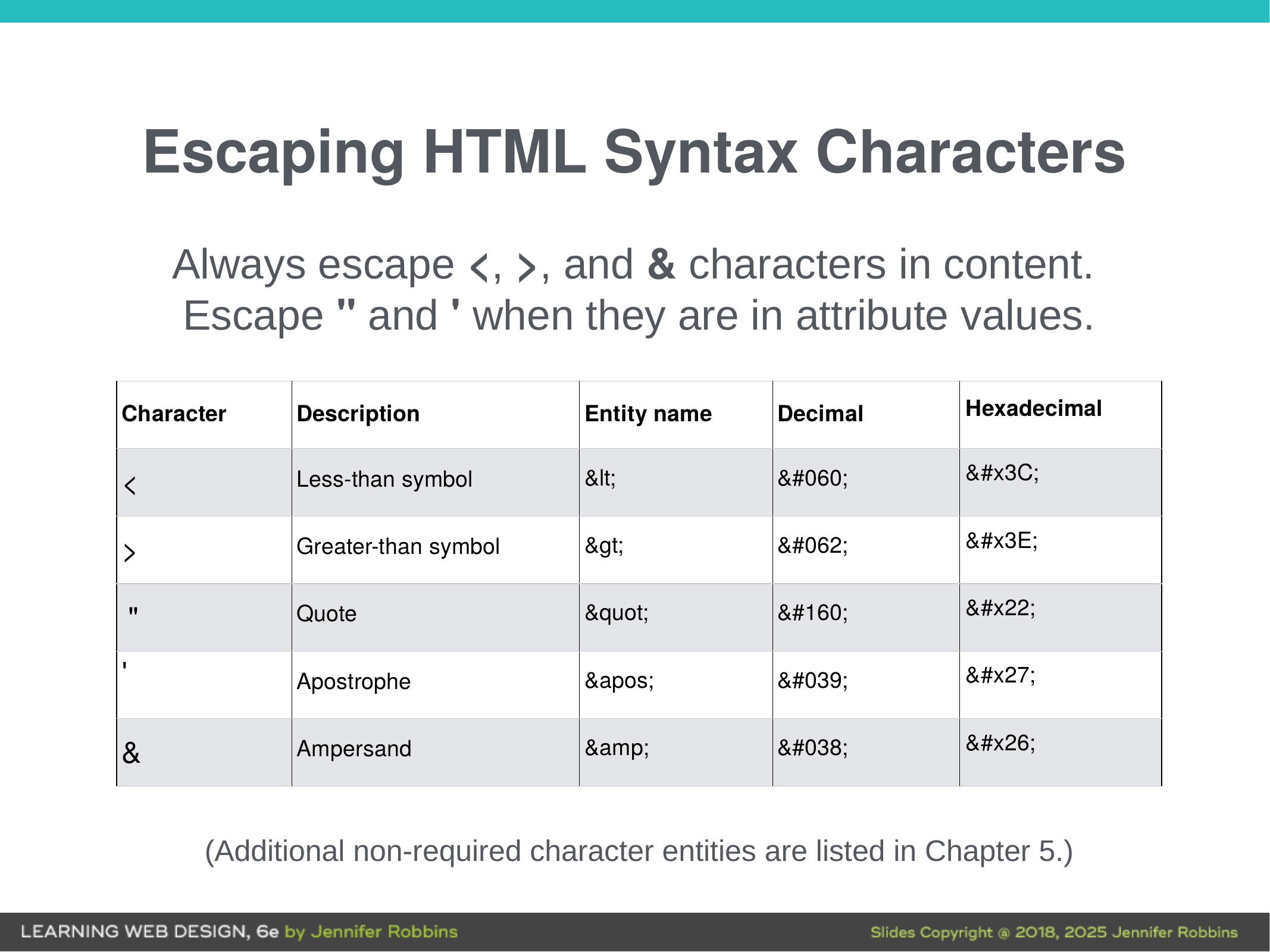

Escaping HTML Syntax Characters
Always escape <, >, and & characters in content.
Escape " and ' when they are in attribute values.
| Character | Description | Entity name | Decimal | Hexadecimal |
| --- | --- | --- | --- | --- |
| < | Less-than symbol | &lt; | &#060; | &#x3C; |
| > | Greater-than symbol | &gt; | &#062; | &#x3E; |
| " | Quote | &quot; | &#160; | &#x22; |
| ' | Apostrophe | &apos; | &#039; | &#x27; |
| & | Ampersand | &amp; | &#038; | &#x26; |
(Additional non-required character entities are listed in Chapter 5.)